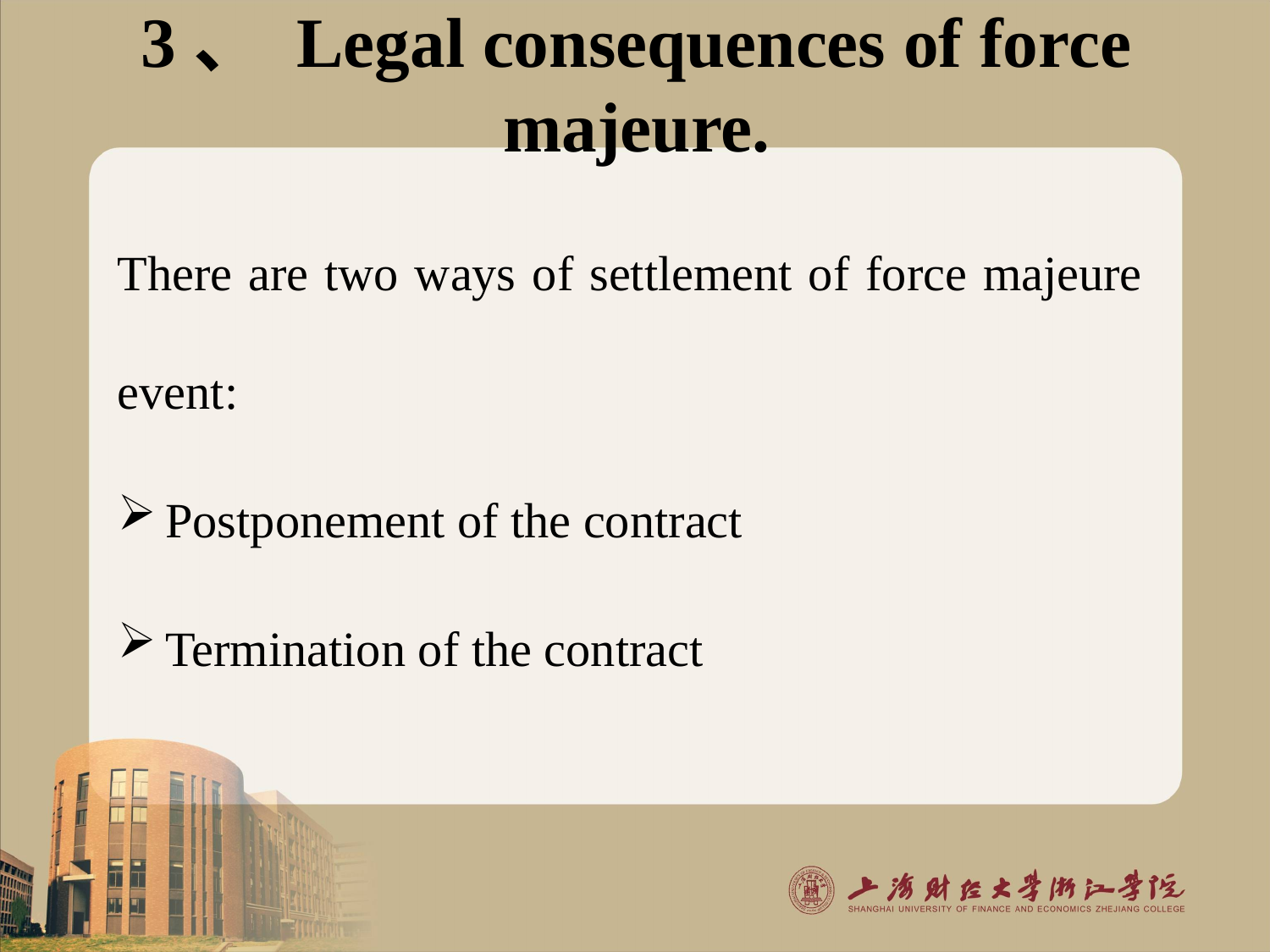

# 3、 Legal consequences of force majeure.
There are two ways of settlement of force majeure event:
Postponement of the contract
Termination of the contract